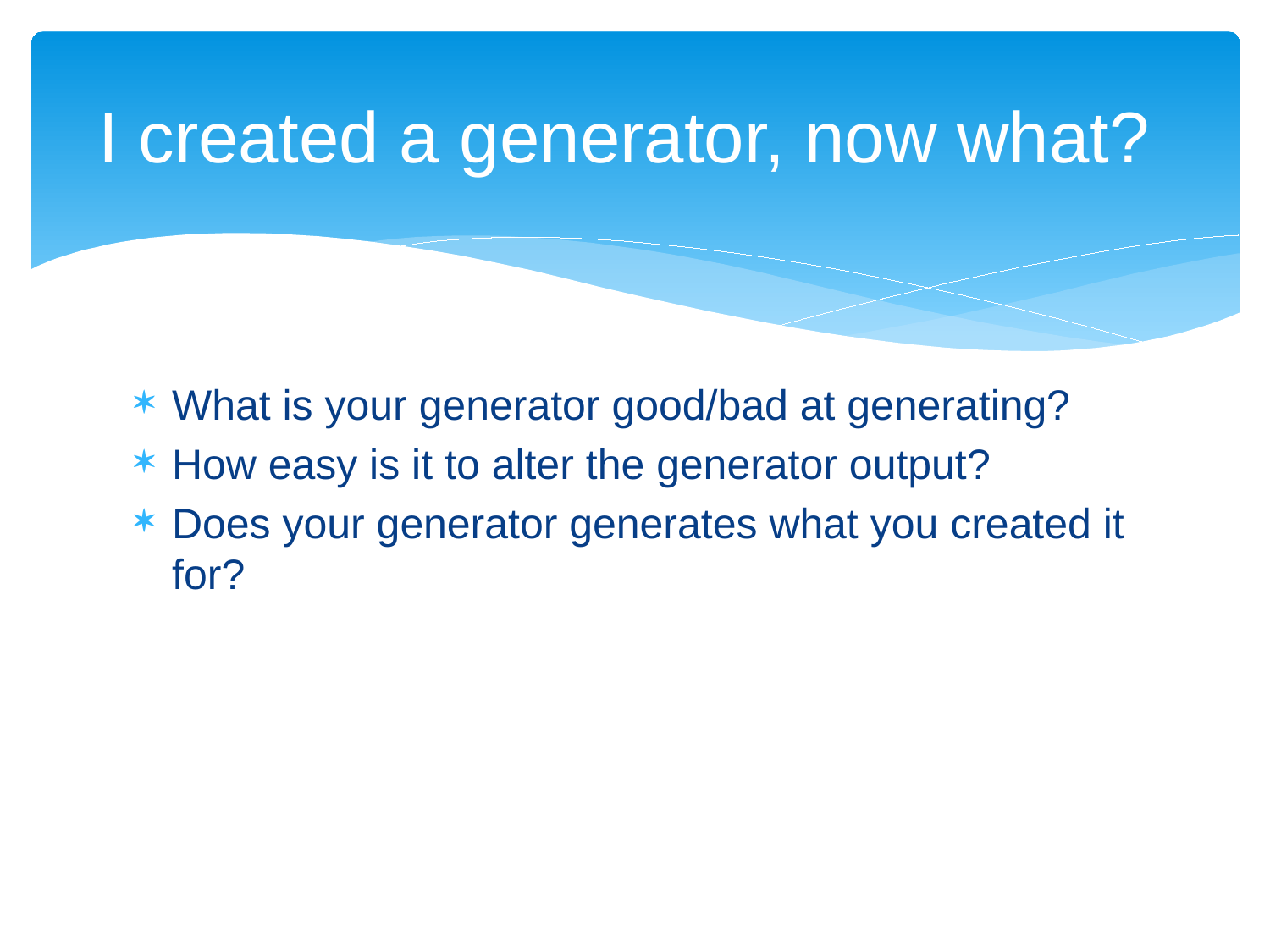

# I created a generator, now what?
What is your generator good/bad at generating?
How easy is it to alter the generator output?
Does your generator generates what you created it for?